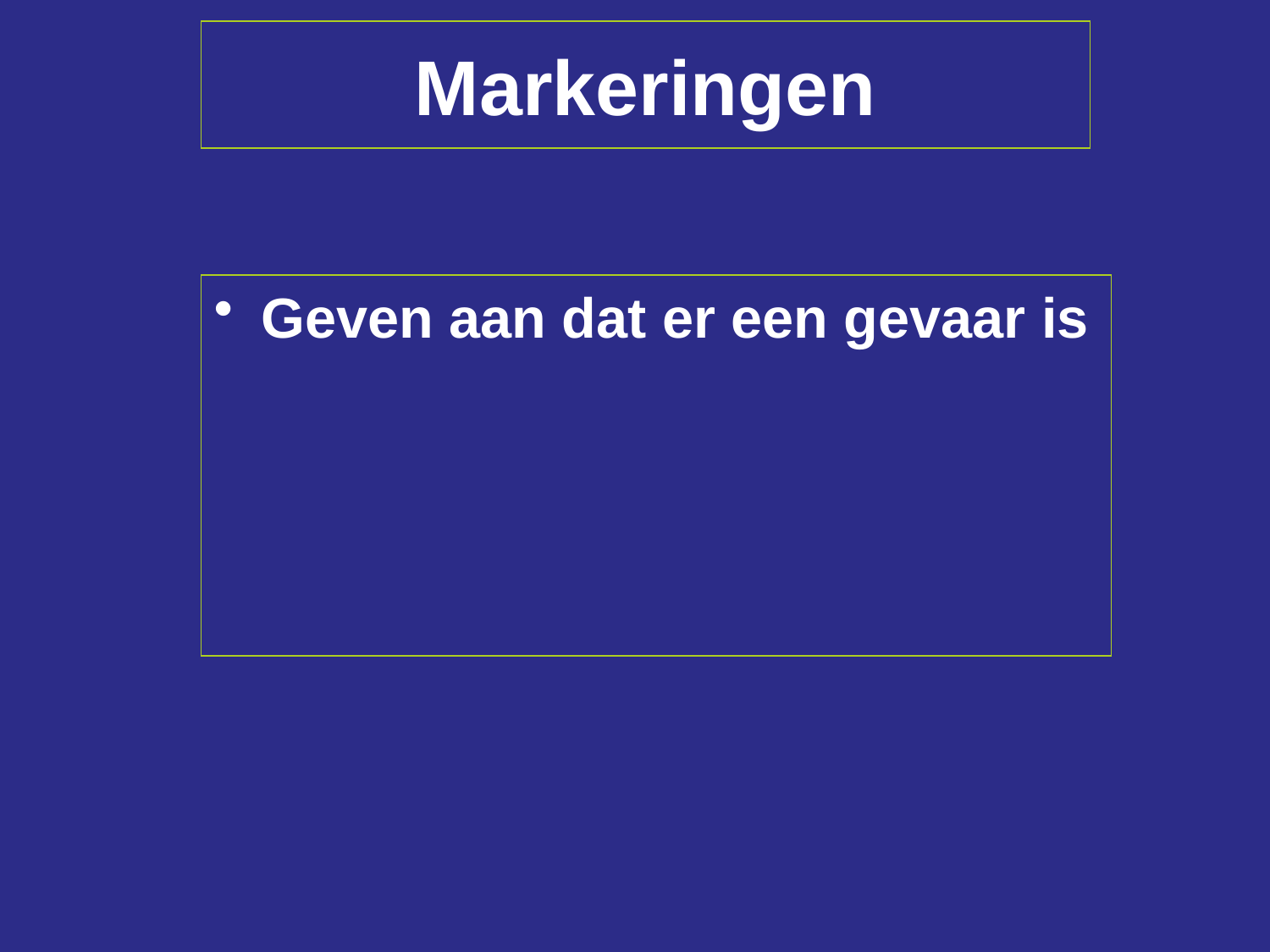

# Markeringen
Geven aan dat er een gevaar is